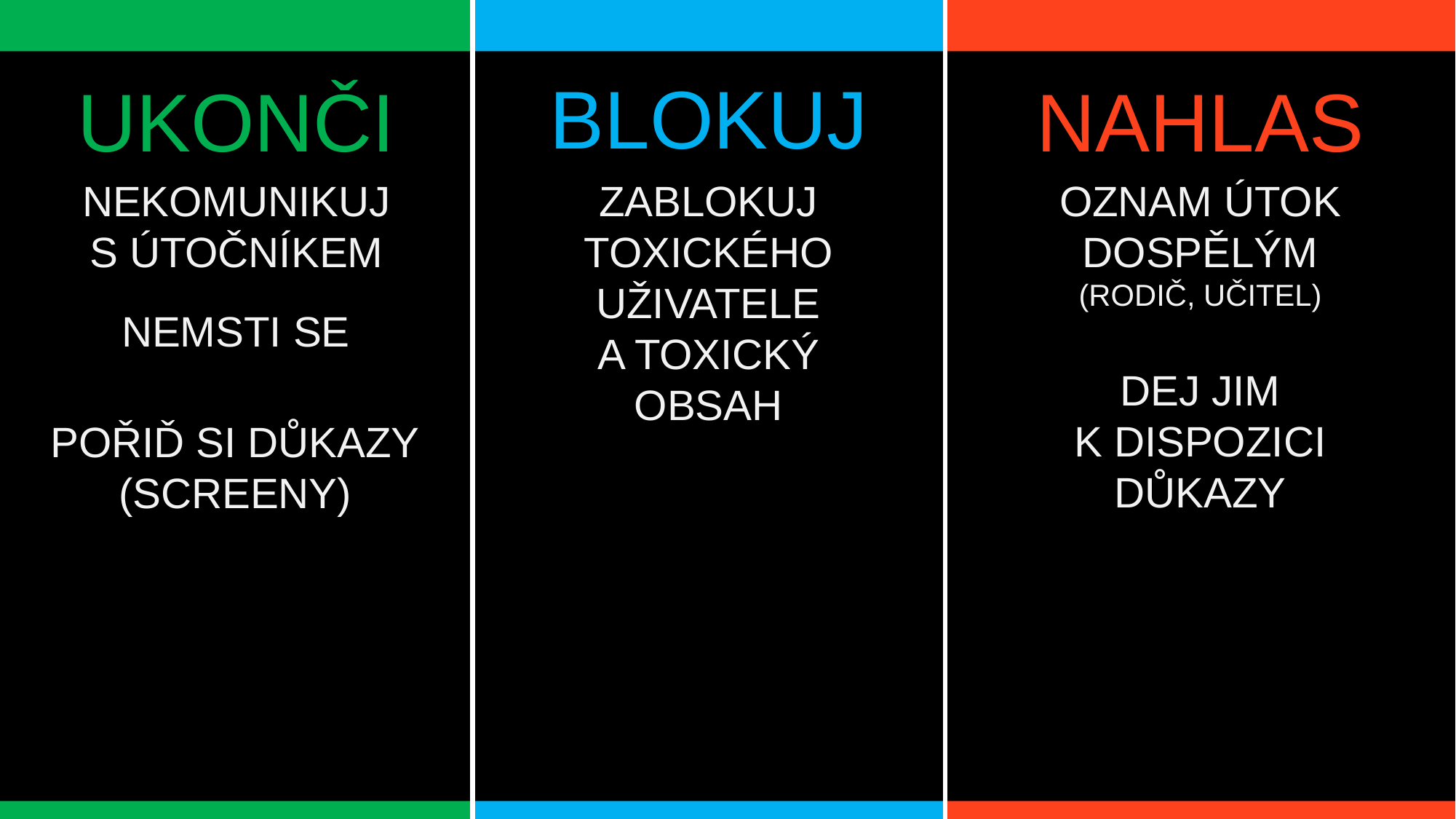

BLOKUJ
UKONČI
NAHLAS
OZNAM ÚTOK DOSPĚLÝM
(RODIČ, UČITEL)

DEJ JIM
K DISPOZICI DŮKAZY
NEKOMUNIKUJ
S ÚTOČNÍKEM
ZABLOKUJ
TOXICKÉHO
UŽIVATELE
A TOXICKÝ OBSAH
NEMSTI SE
POŘIĎ SI DŮKAZY
(SCREENY)